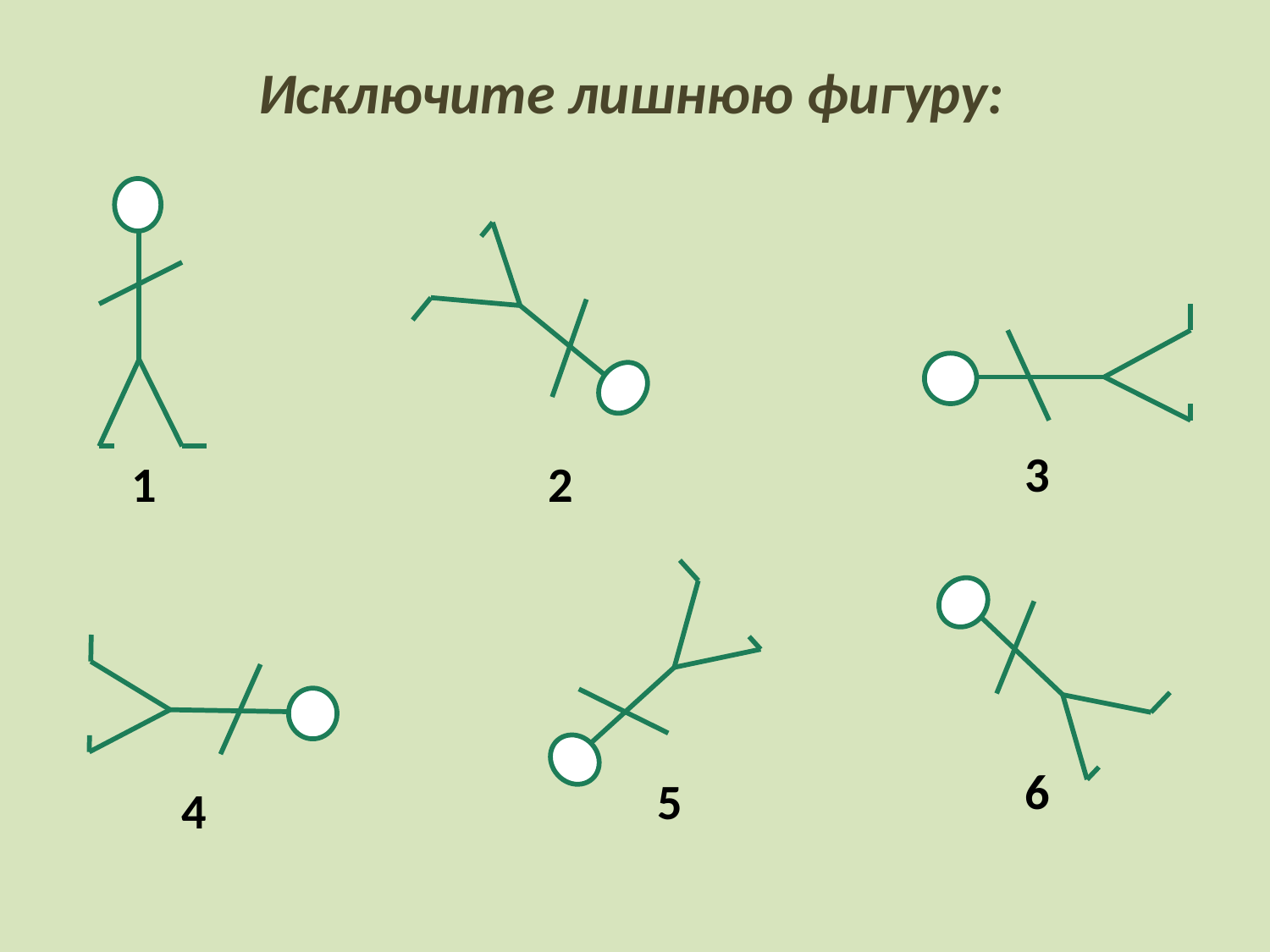

# Исключите лишнюю фигуру:

3
1
2

6
5
4